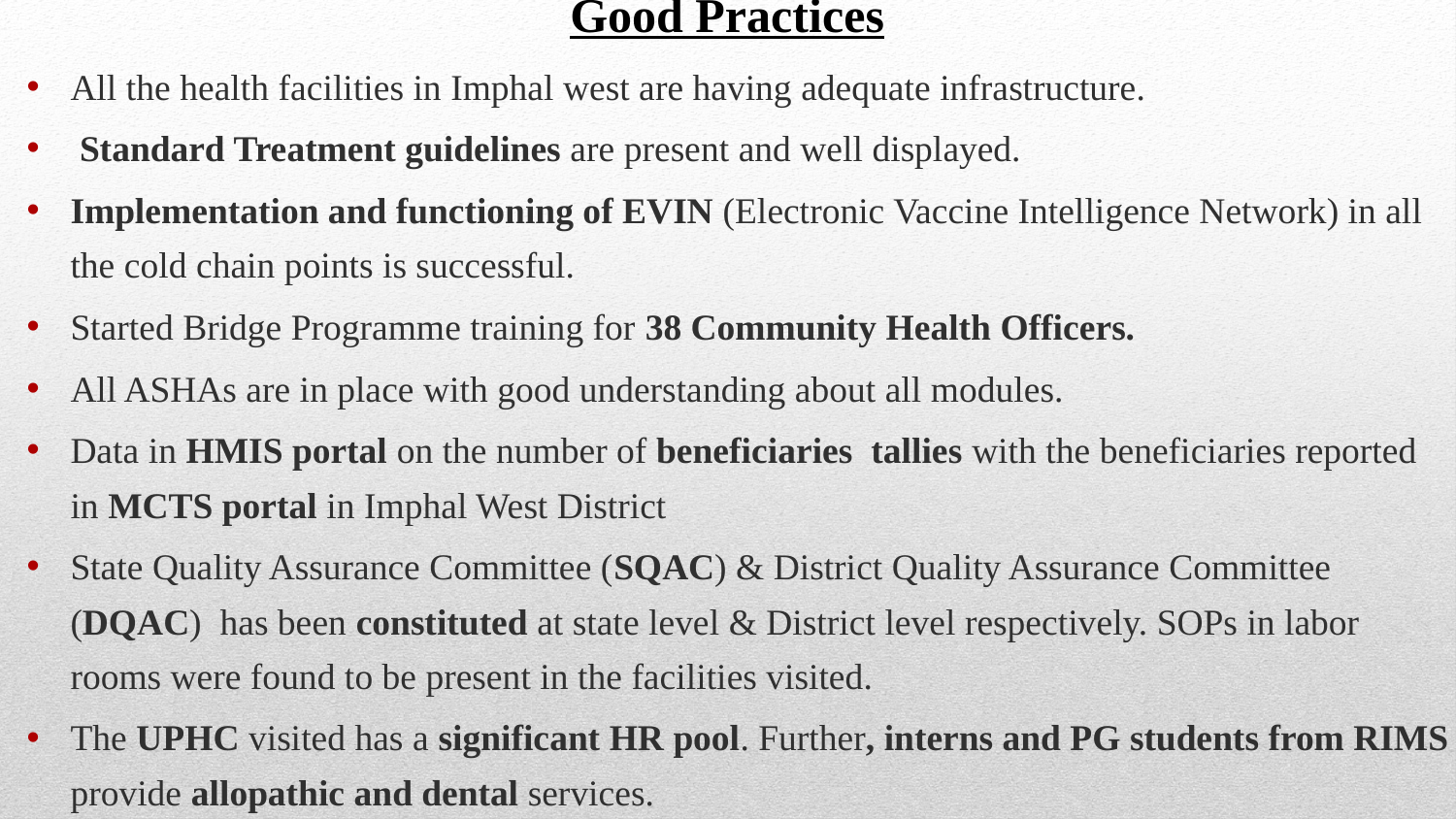

Good Practices
All the health facilities in Imphal west are having adequate infrastructure.
 Standard Treatment guidelines are present and well displayed.
Implementation and functioning of EVIN (Electronic Vaccine Intelligence Network) in all the cold chain points is successful.
Started Bridge Programme training for 38 Community Health Officers.
All ASHAs are in place with good understanding about all modules.
Data in HMIS portal on the number of beneficiaries  tallies with the beneficiaries reported in MCTS portal in Imphal West District
State Quality Assurance Committee (SQAC) & District Quality Assurance Committee (DQAC)  has been constituted at state level & District level respectively. SOPs in labor rooms were found to be present in the facilities visited.
The UPHC visited has a significant HR pool. Further, interns and PG students from RIMS provide allopathic and dental services.